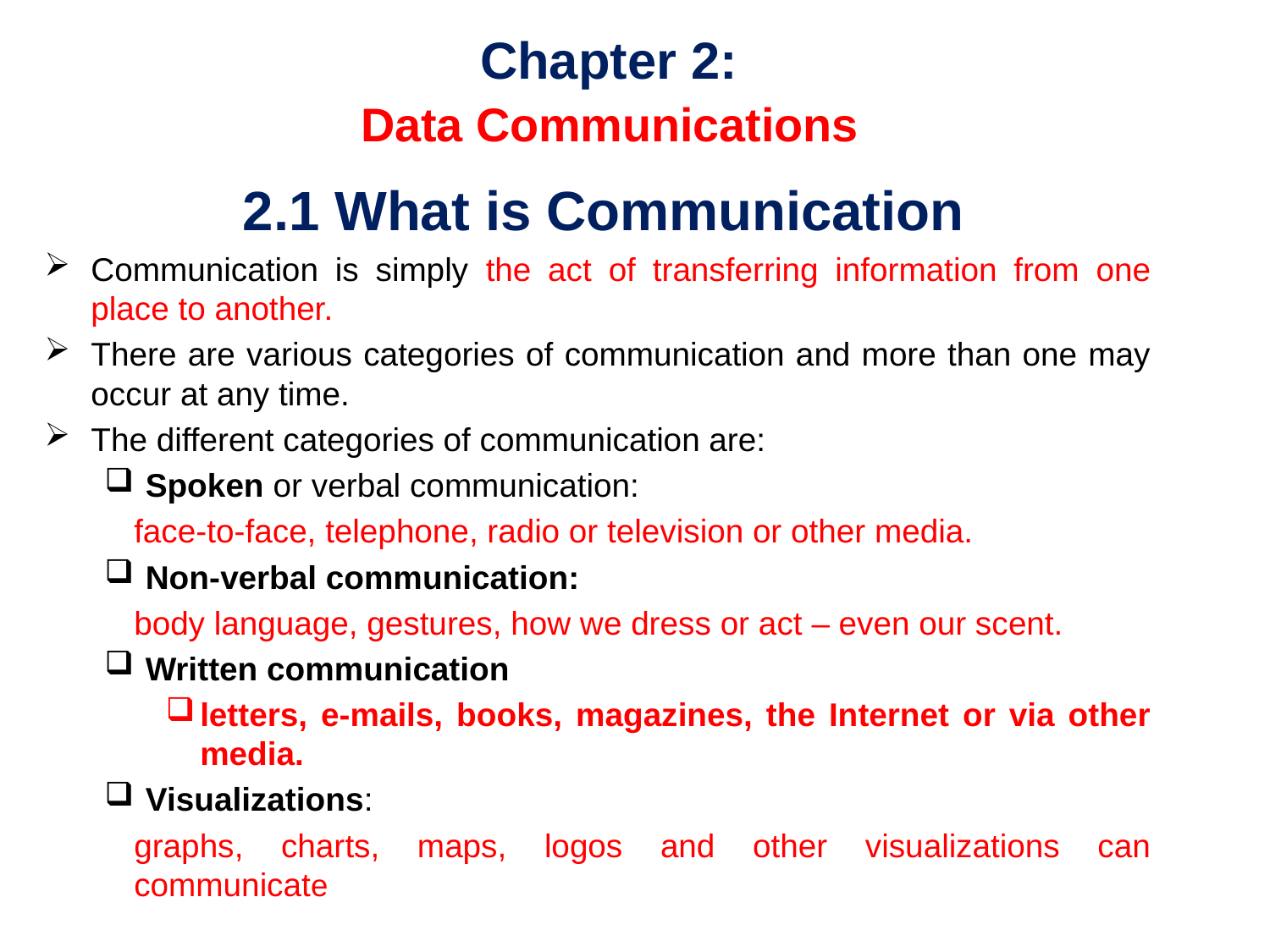

# Chapter 2: Data Communications
2.1 What is Communication
Communication is simply the act of transferring information from one place to another.
There are various categories of communication and more than one may occur at any time.
The different categories of communication are:
Spoken or verbal communication:
face-to-face, telephone, radio or television or other media.
Non-verbal communication:
body language, gestures, how we dress or act – even our scent.
Written communication
letters, e-mails, books, magazines, the Internet or via other media.
Visualizations:
graphs, charts, maps, logos and other visualizations can communicate